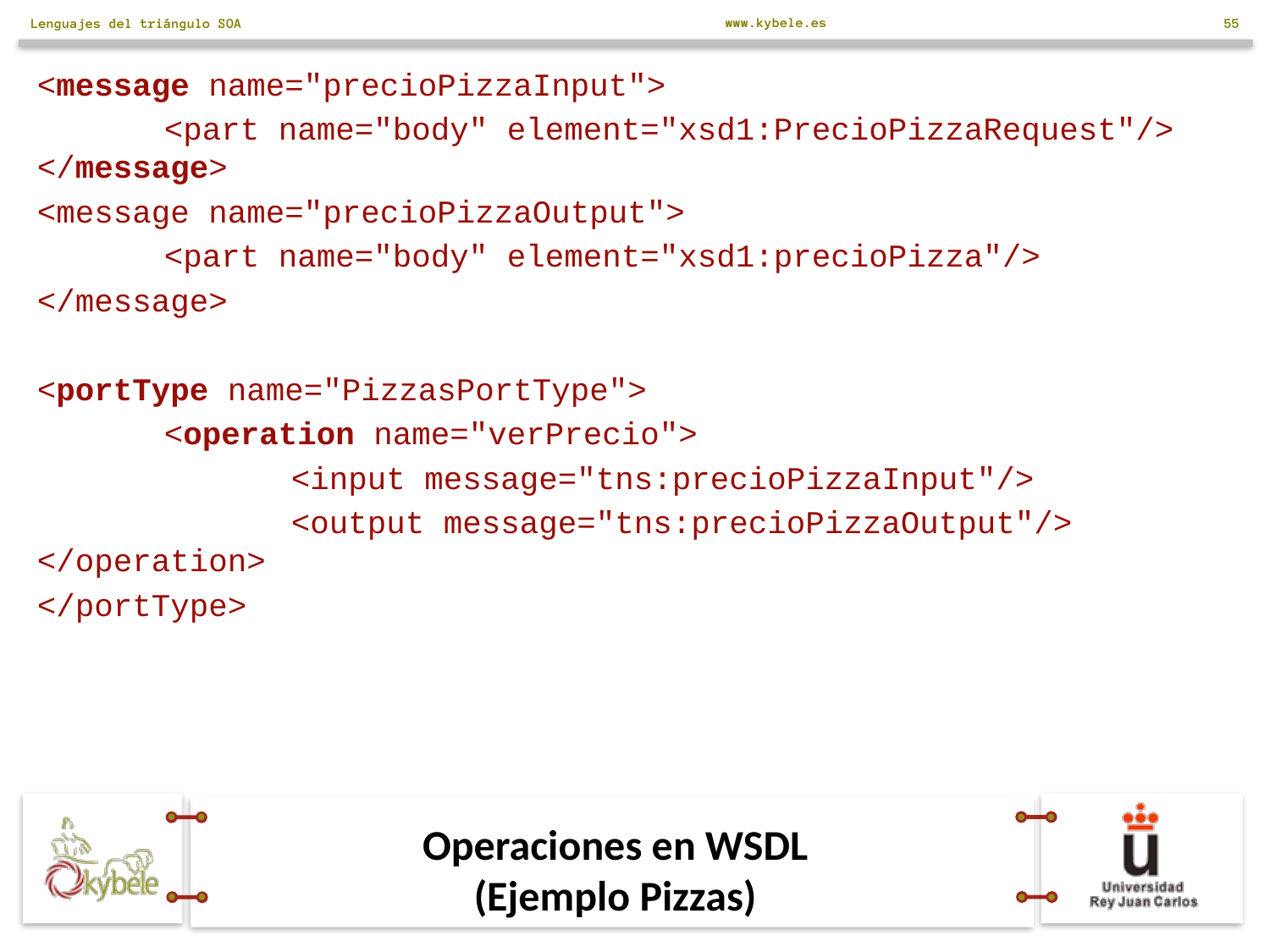

Lenguajes del triángulo SOA
55
<message name="precioPizzaInput">
	<part name="body" element="xsd1:PrecioPizzaRequest"/> </message>
<message name="precioPizzaOutput">
	<part name="body" element="xsd1:precioPizza"/>
</message>

<portType name="PizzasPortType">
	<operation name="verPrecio">
		<input message="tns:precioPizzaInput"/>
		<output message="tns:precioPizzaOutput"/> 	</operation>
</portType>
# Operaciones en WSDL (Ejemplo Pizzas)